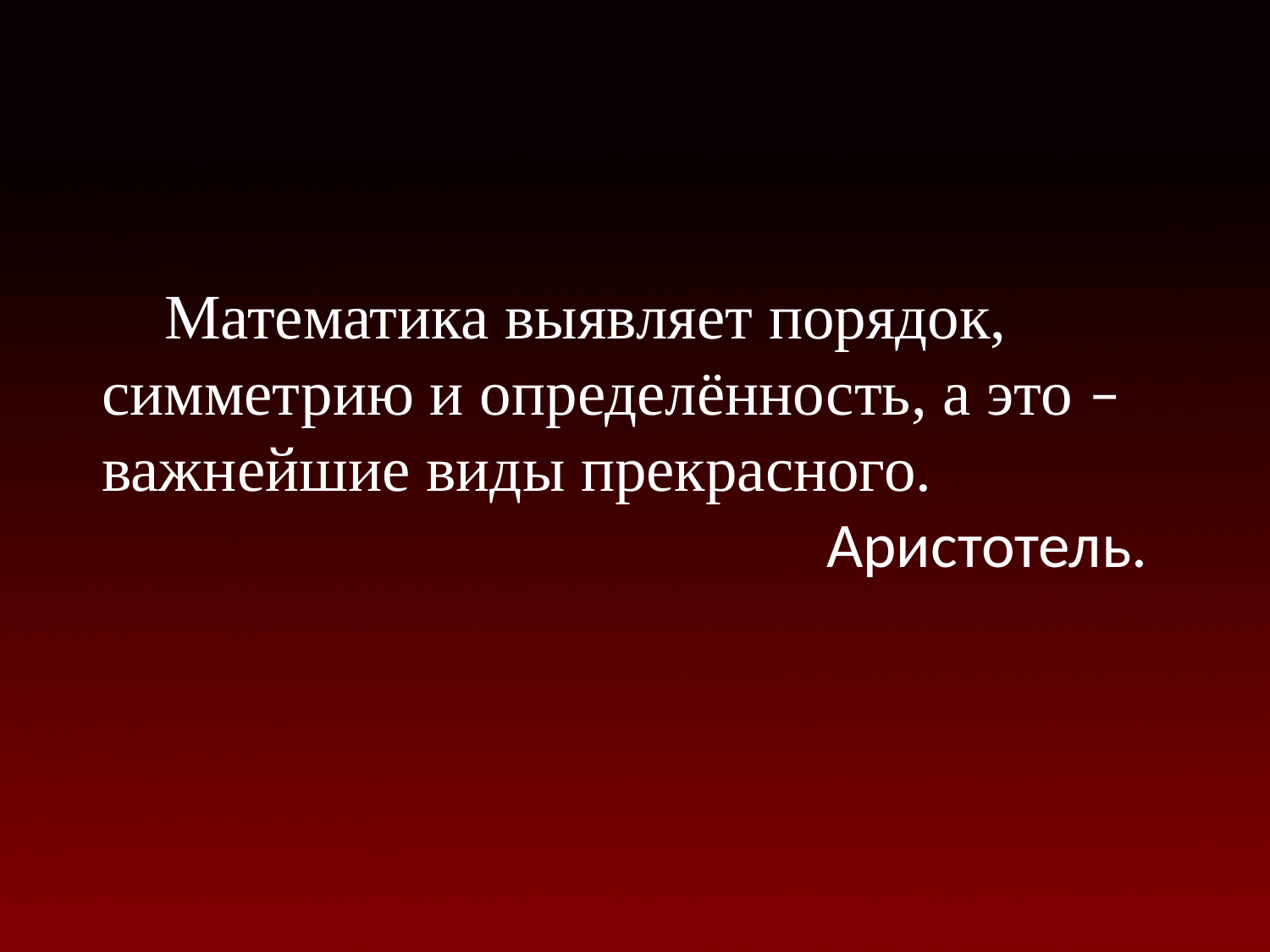

Математика выявляет порядок, симметрию и определённость, а это – важнейшие виды прекрасного.
                                              Аристотель.